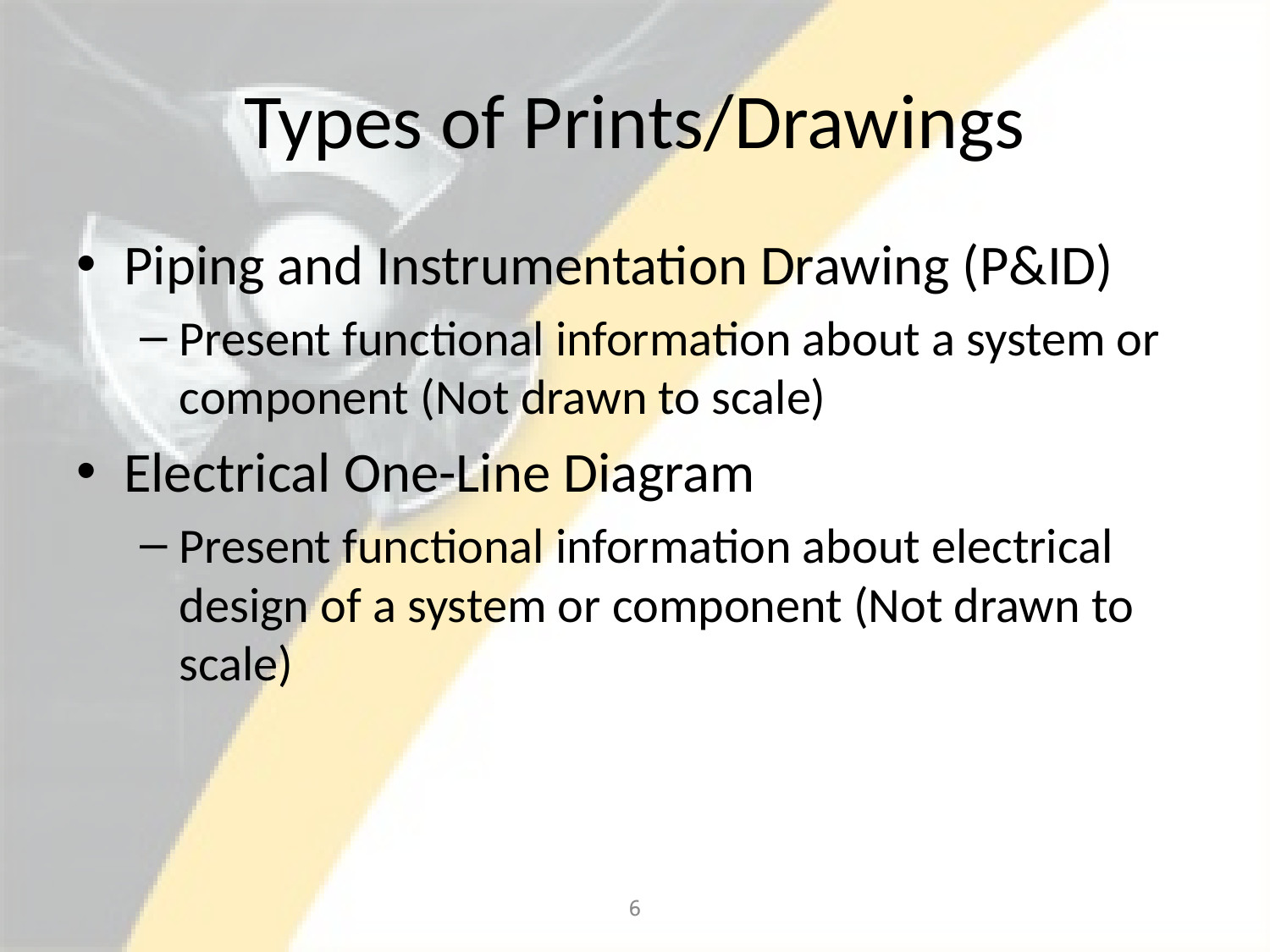

# Types of Prints/Drawings
Piping and Instrumentation Drawing (P&ID)
Present functional information about a system or component (Not drawn to scale)
Electrical One-Line Diagram
Present functional information about electrical design of a system or component (Not drawn to scale)
6